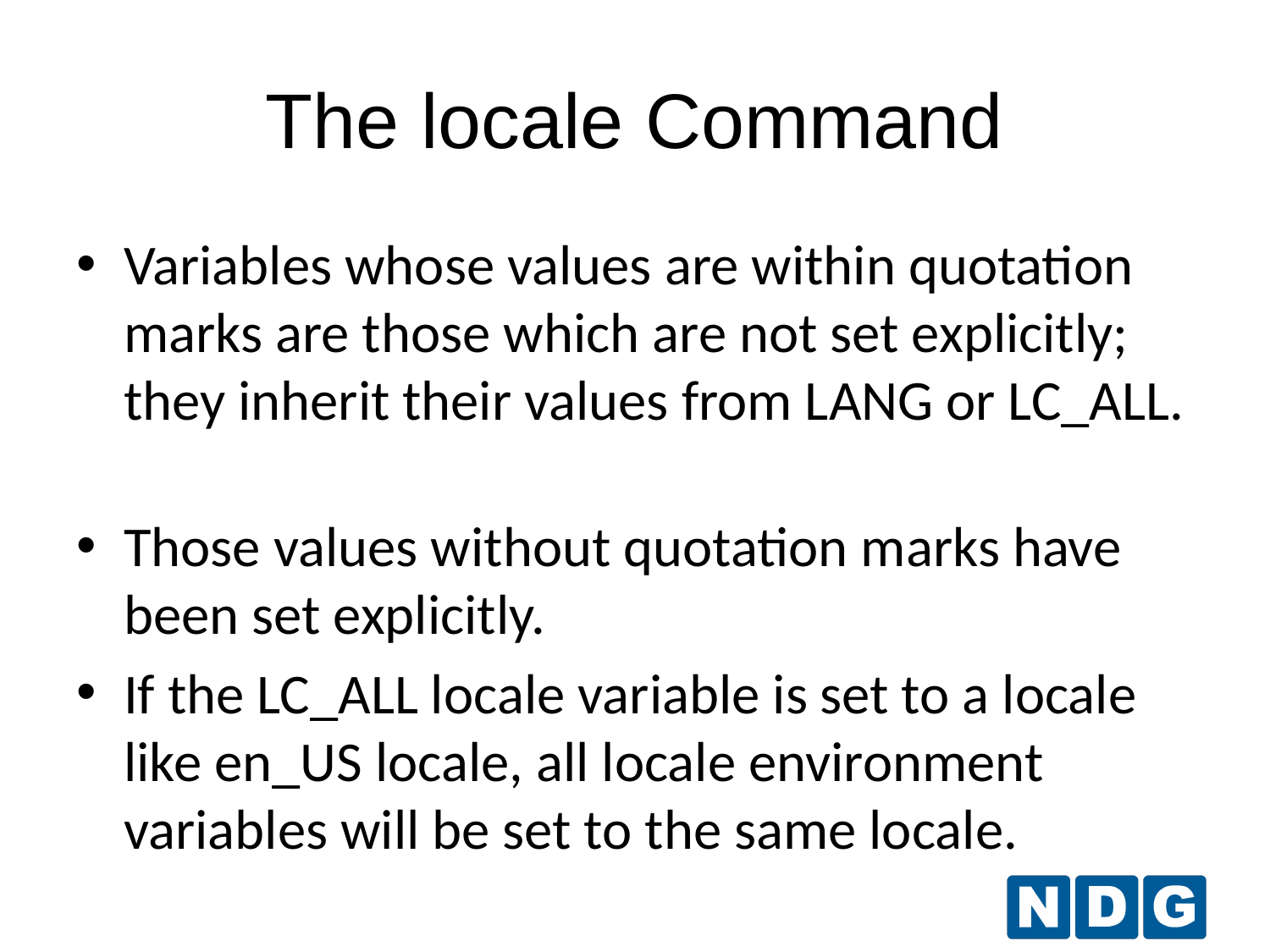

The locale Command
Variables whose values are within quotation marks are those which are not set explicitly; they inherit their values from LANG or LC_ALL.
Those values without quotation marks have been set explicitly.
If the LC_ALL locale variable is set to a locale like en_US locale, all locale environment variables will be set to the same locale.